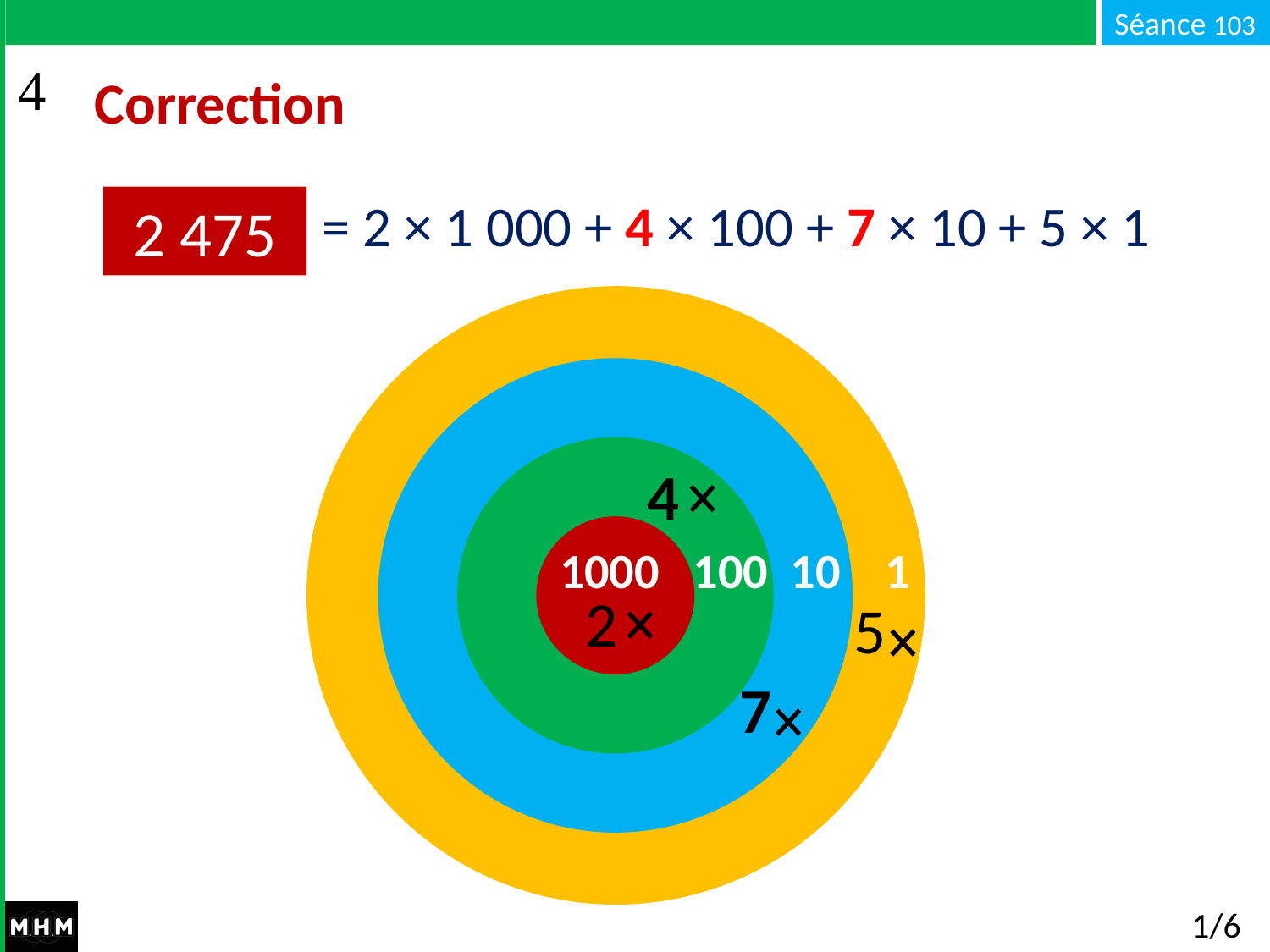

# Correction
= 2 × 1 000 + 4 × 100 + 7 × 10 + 5 × 1
2 475

 1000   100  10    1
4

2

5

7

1/6